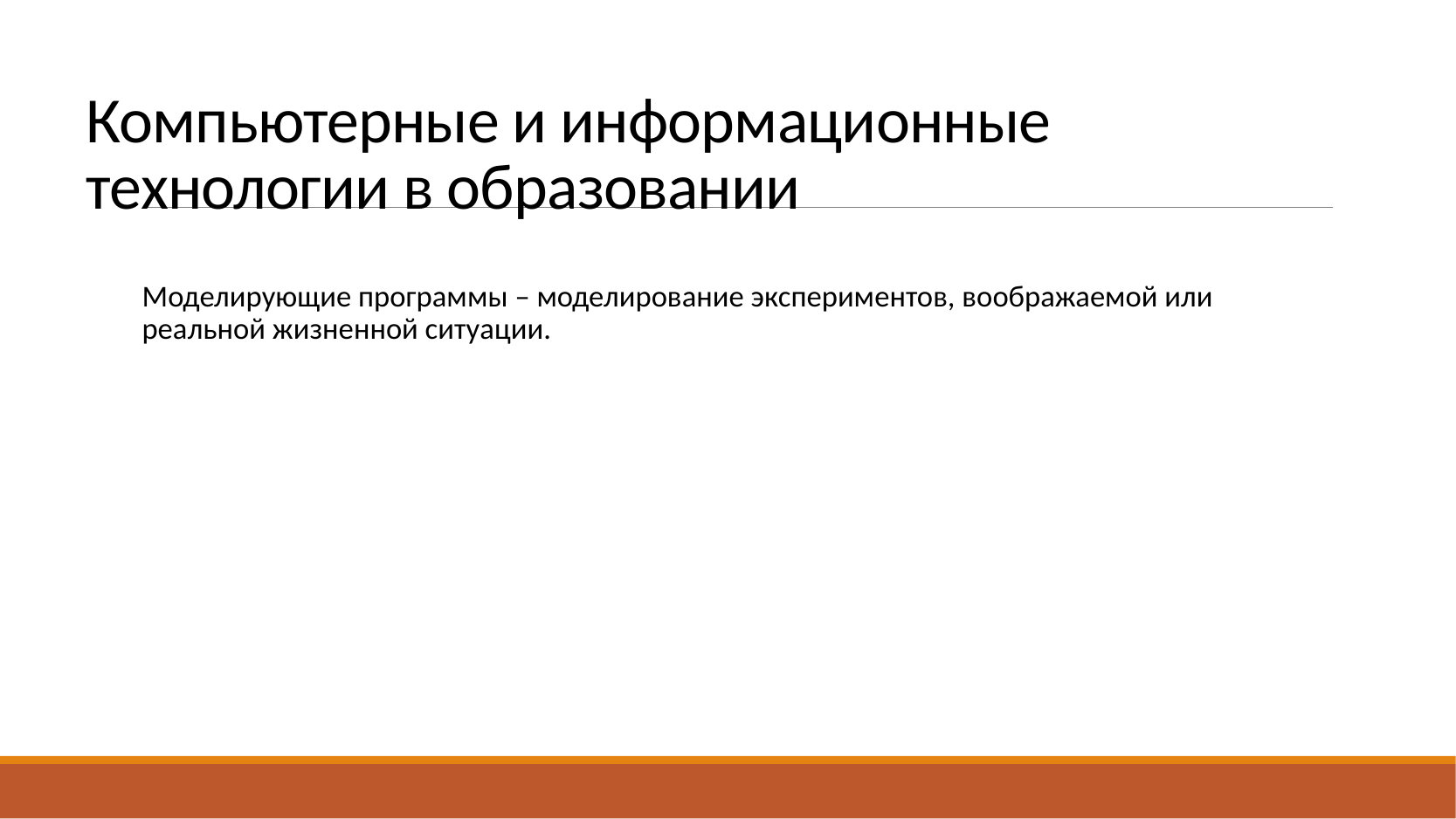

# Компьютерные и информационные технологии в образовании

	Моделирующие программы – моделирование экспериментов, воображаемой или реальной жизненной ситуации.